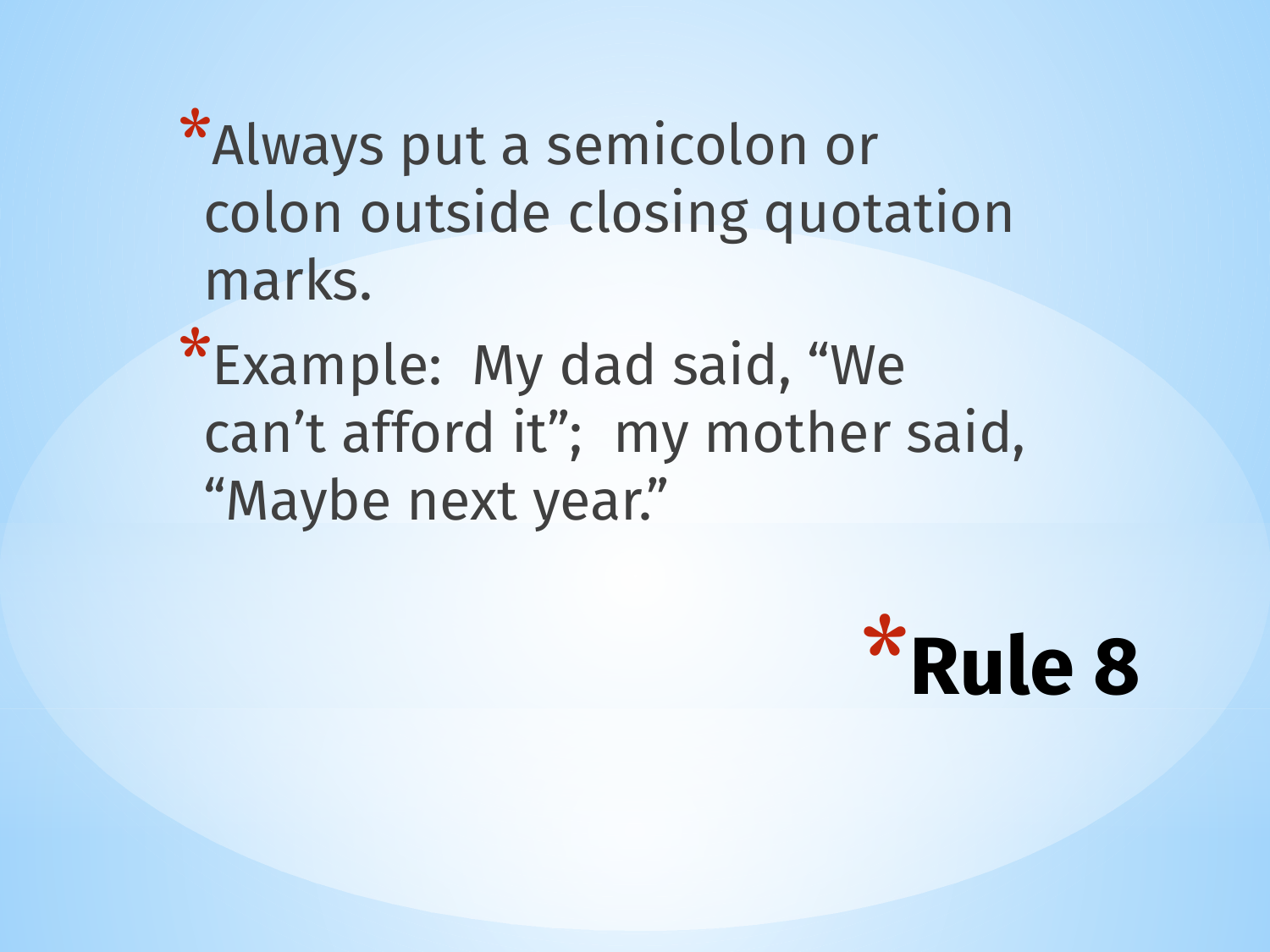

Always put a semicolon or colon outside closing quotation marks.
Example:  My dad said, “We can’t afford it”;  my mother said, “Maybe next year.”
# Rule 8